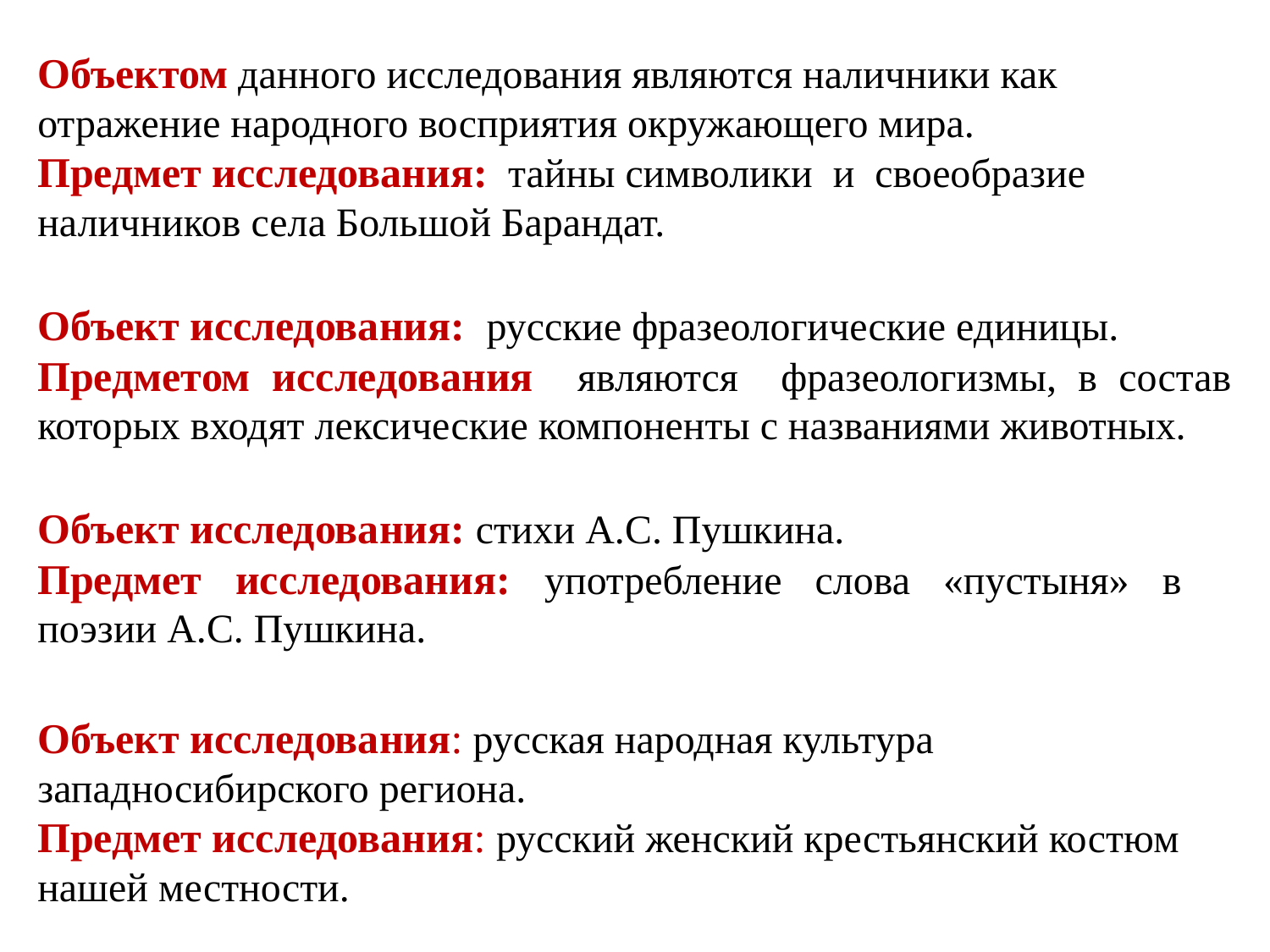

Объектом данного исследования являются наличники как отражение народного восприятия окружающего мира.
Предмет исследования:  тайны символики  и  своеобразие  наличников села Большой Барандат.
Объект исследования:  русские фразеологические единицы.
Предметом исследования  являются  фразеологизмы, в состав которых входят лексические компоненты с названиями животных.
Объект исследования: стихи А.С. Пушкина.
Предмет исследования: употребление слова «пустыня» в поэзии А.С. Пушкина.
Объект исследования: русская народная культура западносибирского региона.
Предмет исследования: русский женский крестьянский костюм нашей местности.